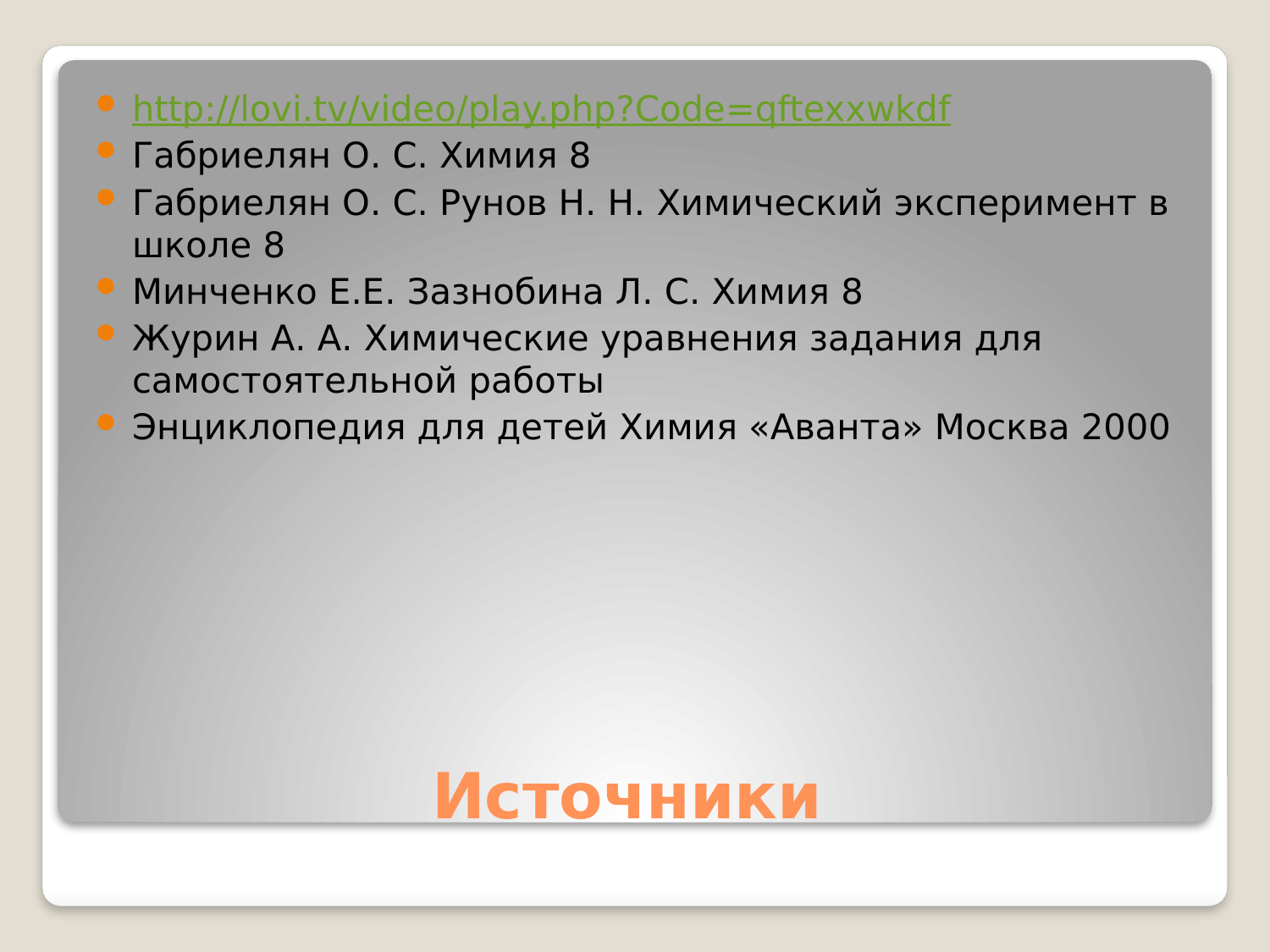

http://lovi.tv/video/play.php?Code=qftexxwkdf
Габриелян О. С. Химия 8
Габриелян О. С. Рунов Н. Н. Химический эксперимент в школе 8
Минченко Е.Е. Зазнобина Л. С. Химия 8
Журин А. А. Химические уравнения задания для самостоятельной работы
Энциклопедия для детей Химия «Аванта» Москва 2000
# Источники